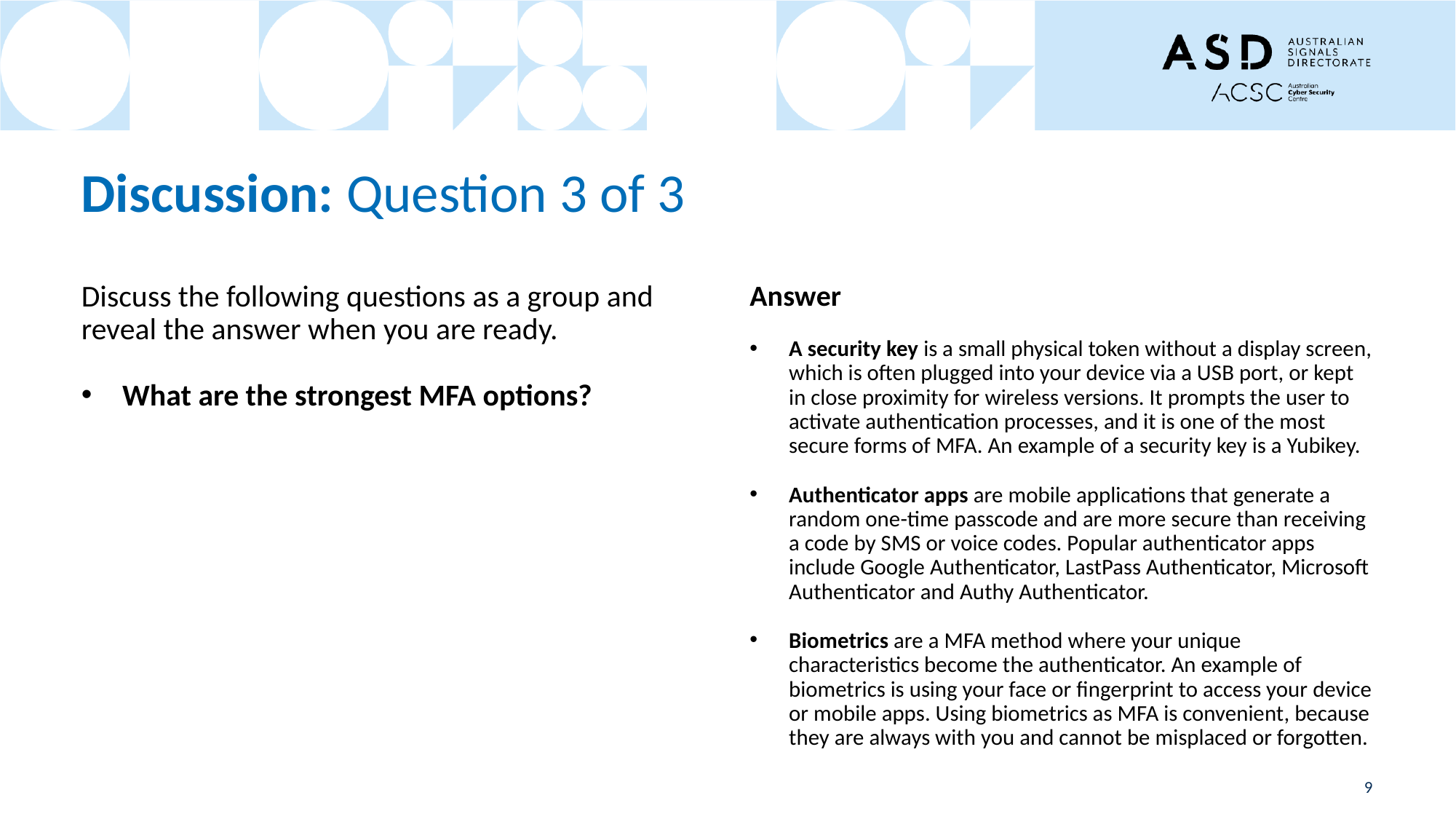

# Discussion: Question 3 of 3
Discuss the following questions as a group and reveal the answer when you are ready.
What are the strongest MFA options?
Answer
A security key is a small physical token without a display screen, which is often plugged into your device via a USB port, or kept in close proximity for wireless versions. It prompts the user to activate authentication processes, and it is one of the most secure forms of MFA. An example of a security key is a Yubikey.
Authenticator apps are mobile applications that generate a random one-time passcode and are more secure than receiving a code by SMS or voice codes. Popular authenticator apps include Google Authenticator, LastPass Authenticator, Microsoft Authenticator and Authy Authenticator.
Biometrics are a MFA method where your unique characteristics become the authenticator. An example of biometrics is using your face or fingerprint to access your device or mobile apps. Using biometrics as MFA is convenient, because they are always with you and cannot be misplaced or forgotten.
9